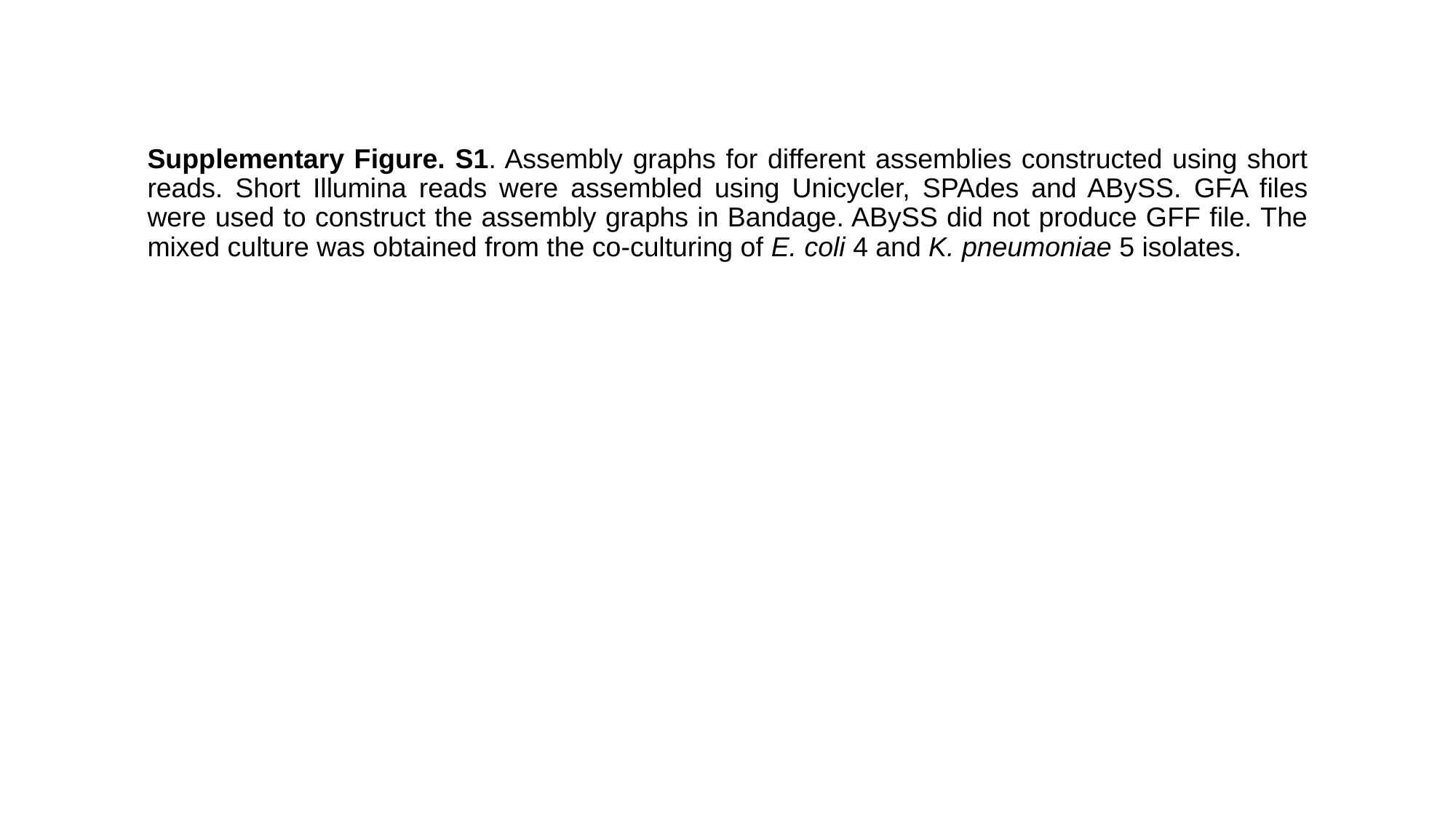

Supplementary Figure. S1. Assembly graphs for different assemblies constructed using short reads. Short Illumina reads were assembled using Unicycler, SPAdes and ABySS. GFA files were used to construct the assembly graphs in Bandage. ABySS did not produce GFF file. The mixed culture was obtained from the co-culturing of E. coli 4 and K. pneumoniae 5 isolates.